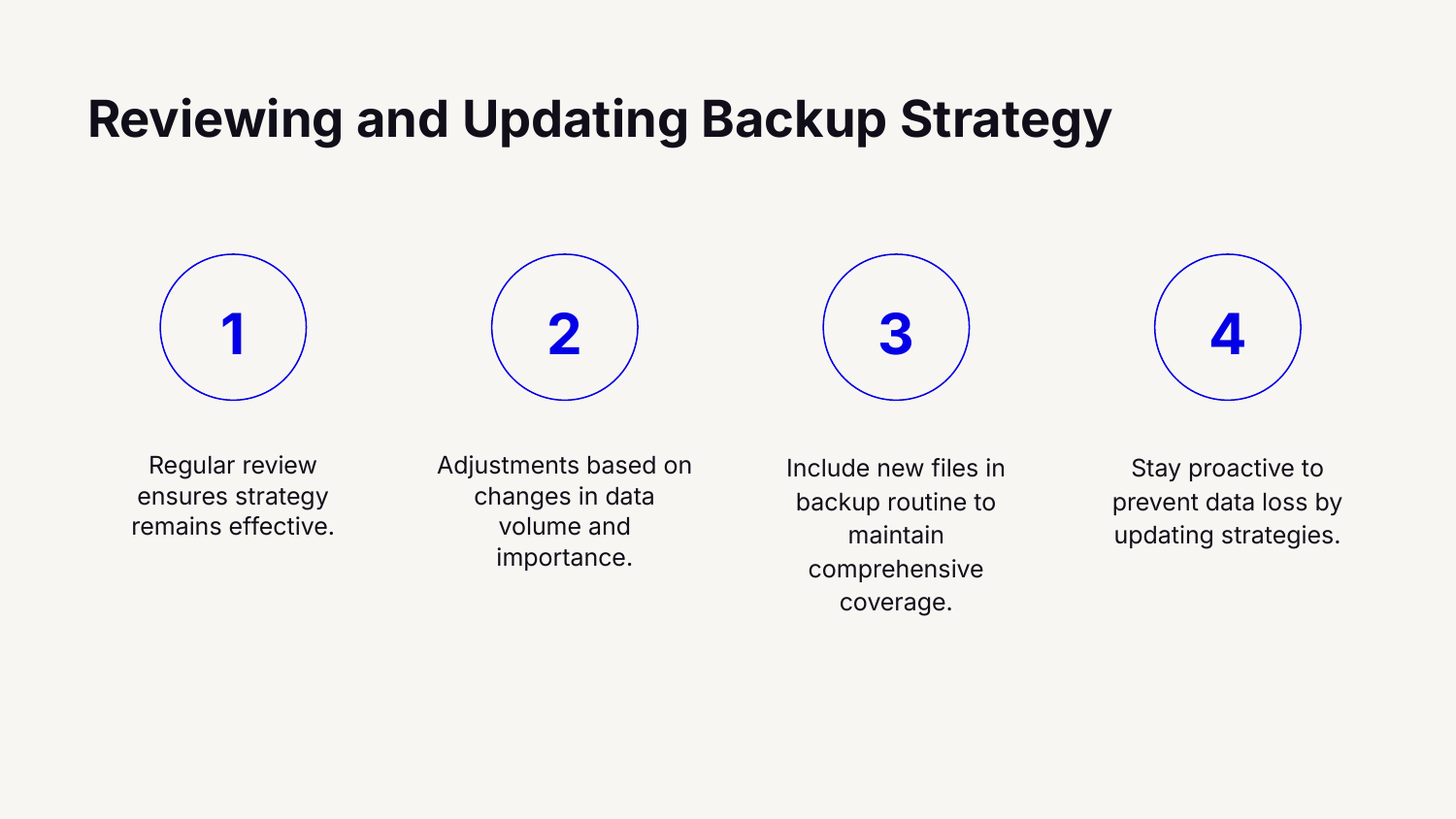

# Reviewing and Updating Backup Strategy
1
2
3
4
Regular review ensures strategy remains effective.
Adjustments based on changes in data volume and importance.
Include new files in backup routine to maintain comprehensive coverage.
Stay proactive to prevent data loss by updating strategies.